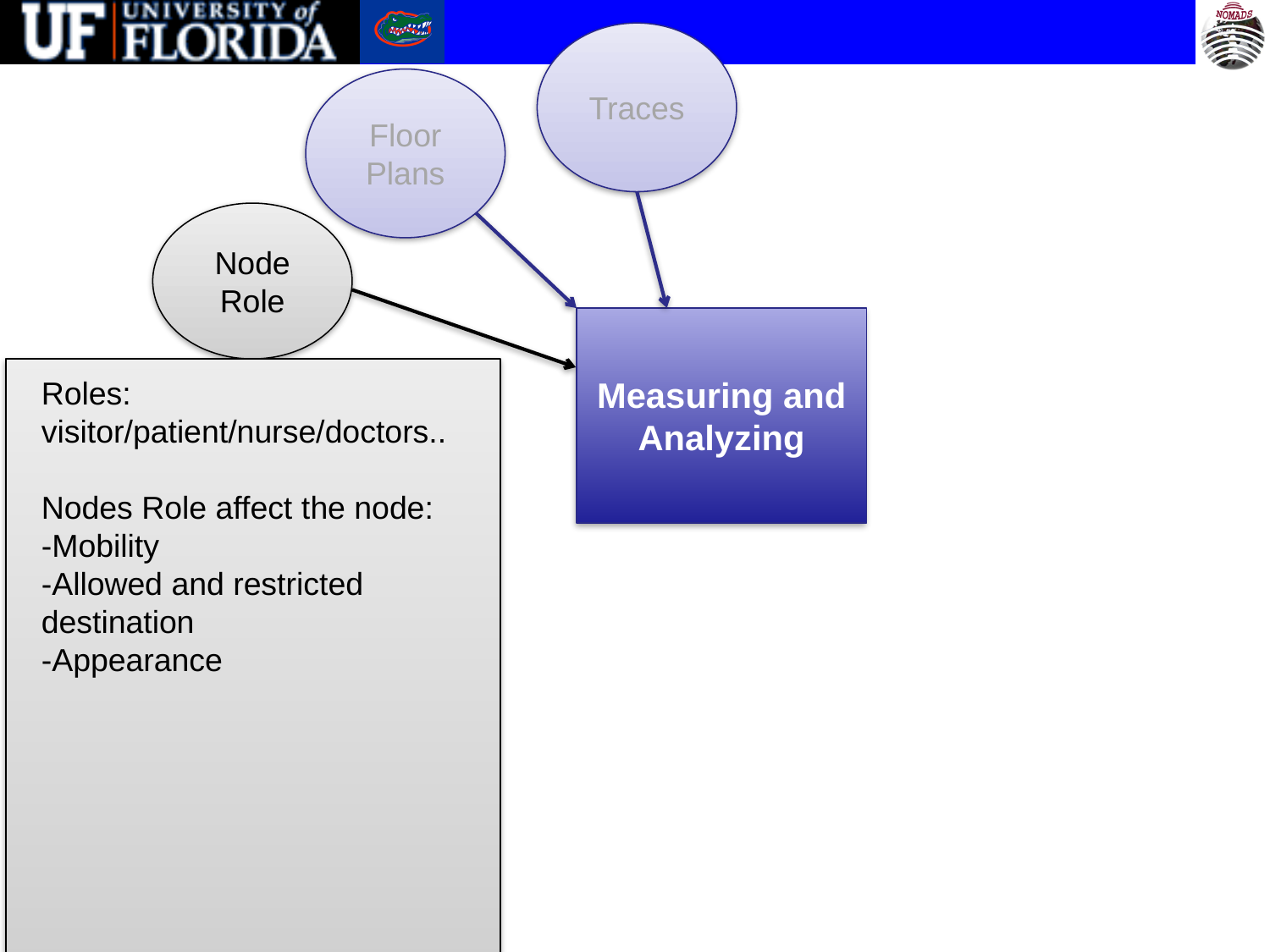

Traces
Floor Plans
#
Node Role
Measuring and Analyzing

Roles: visitor/patient/nurse/doctors..

Nodes Role affect the node:
-Mobility
-Allowed and restricted destination
-Appearance